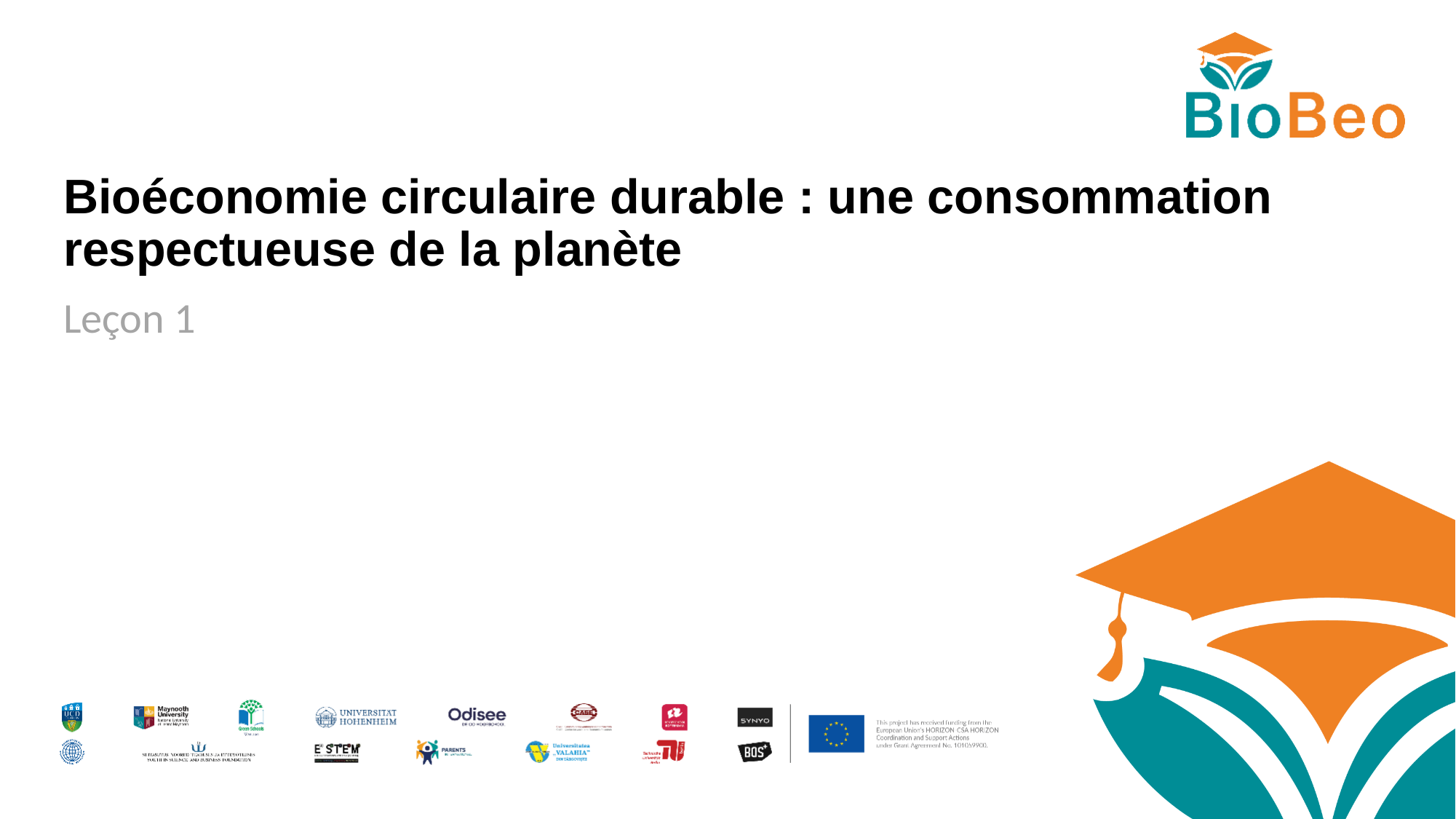

# Bioéconomie circulaire durable : une consommation respectueuse de la planète
Leçon 1